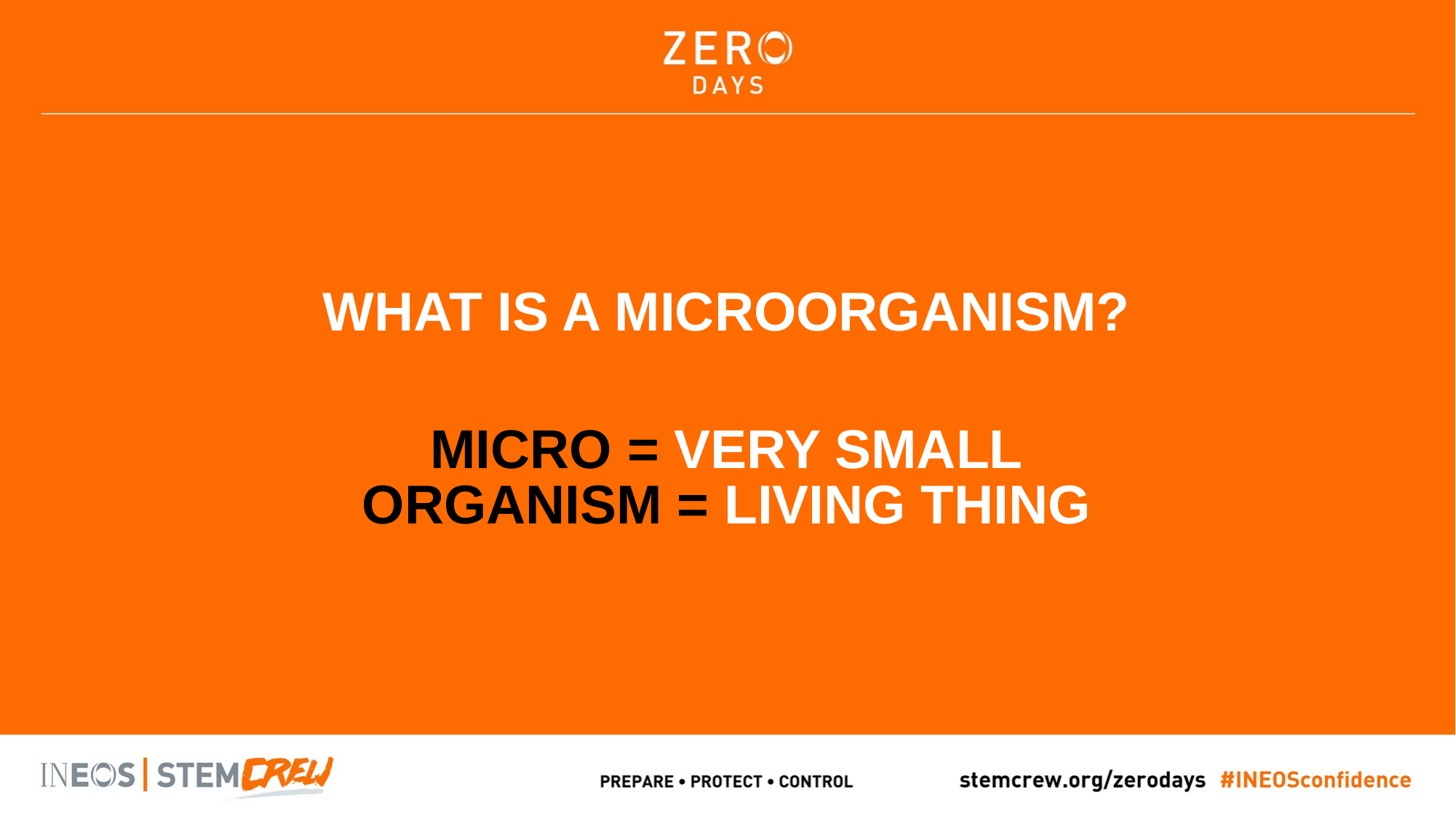

WHAT IS A MICROORGANISM?
MICRO = VERY SMALL
ORGANISM = LIVING THING